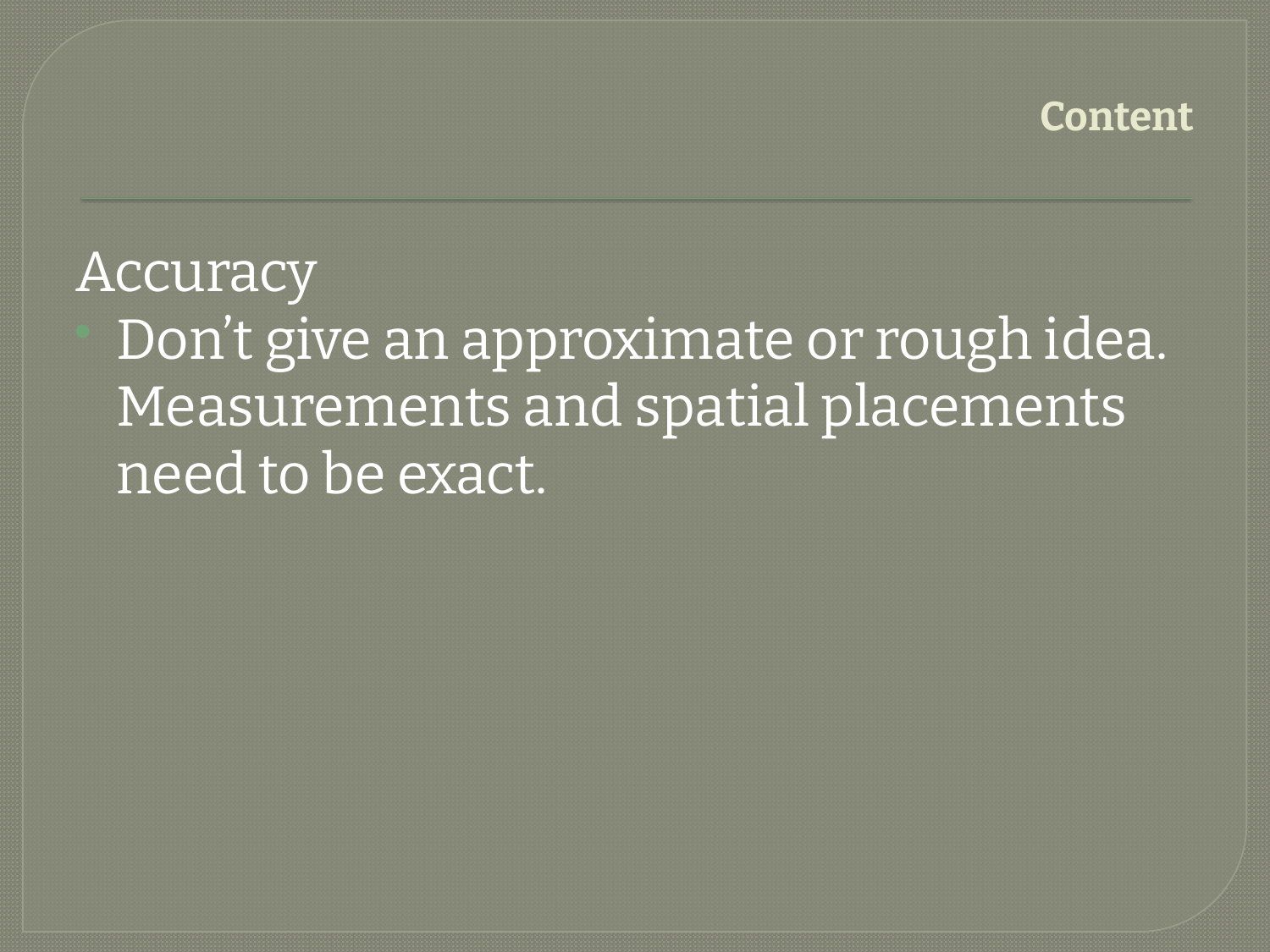

# Content
Accuracy
Don’t give an approximate or rough idea. Measurements and spatial placements need to be exact.